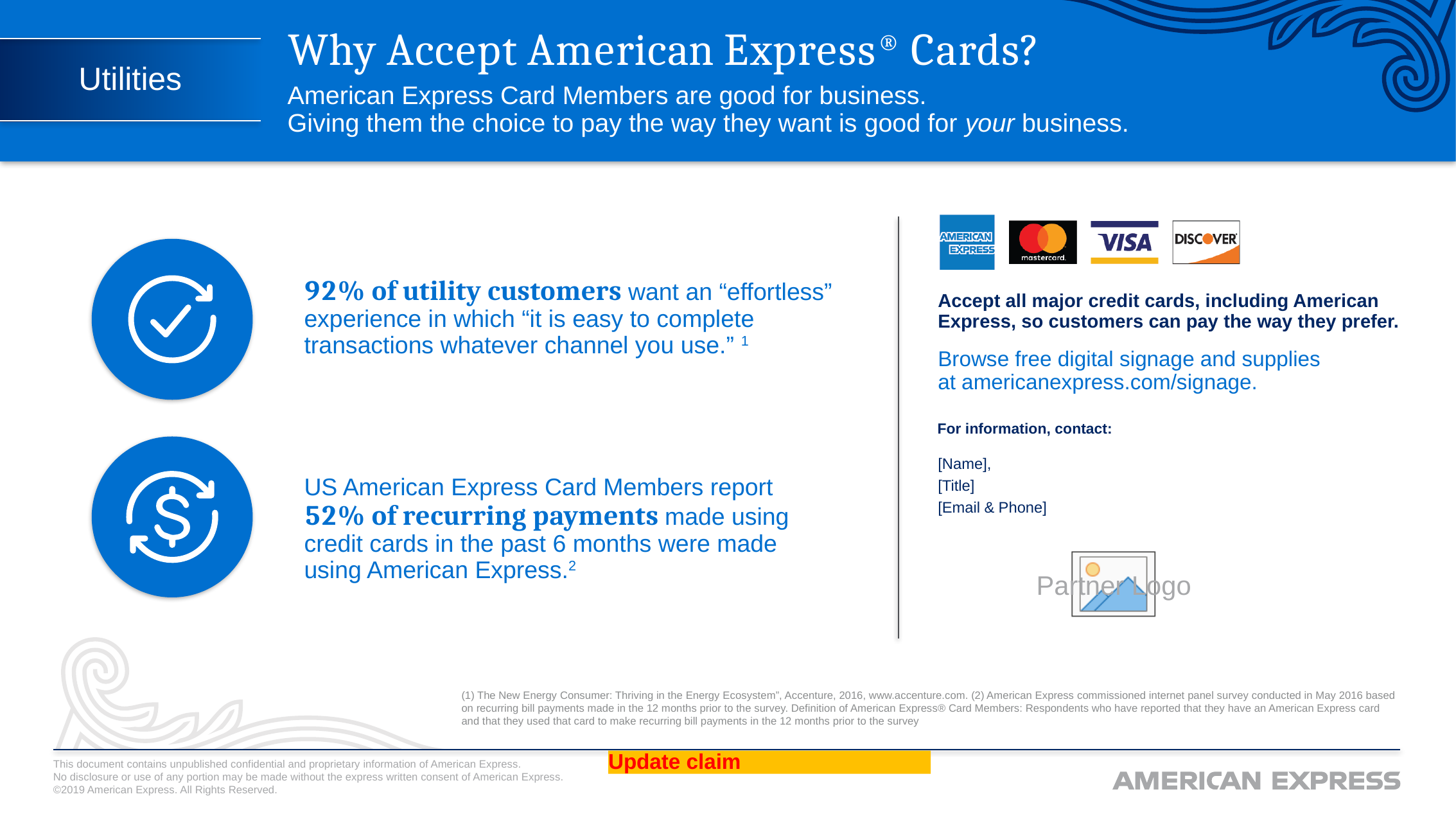

Utilities

92% of utility customers want an “effortless” experience in which “it is easy to complete transactions whatever channel you use.” 1

[Name],
[Title]
[Email & Phone]
US American Express Card Members report 52% of recurring payments made using credit cards in the past 6 months were made using American Express.2

(1) The New Energy Consumer: Thriving in the Energy Ecosystem”, Accenture, 2016, www.accenture.com. (2) American Express commissioned internet panel survey conducted in May 2016 based on recurring bill payments made in the 12 months prior to the survey. Definition of American Express® Card Members: Respondents who have reported that they have an American Express card and that they used that card to make recurring bill payments in the 12 months prior to the survey
Update claim